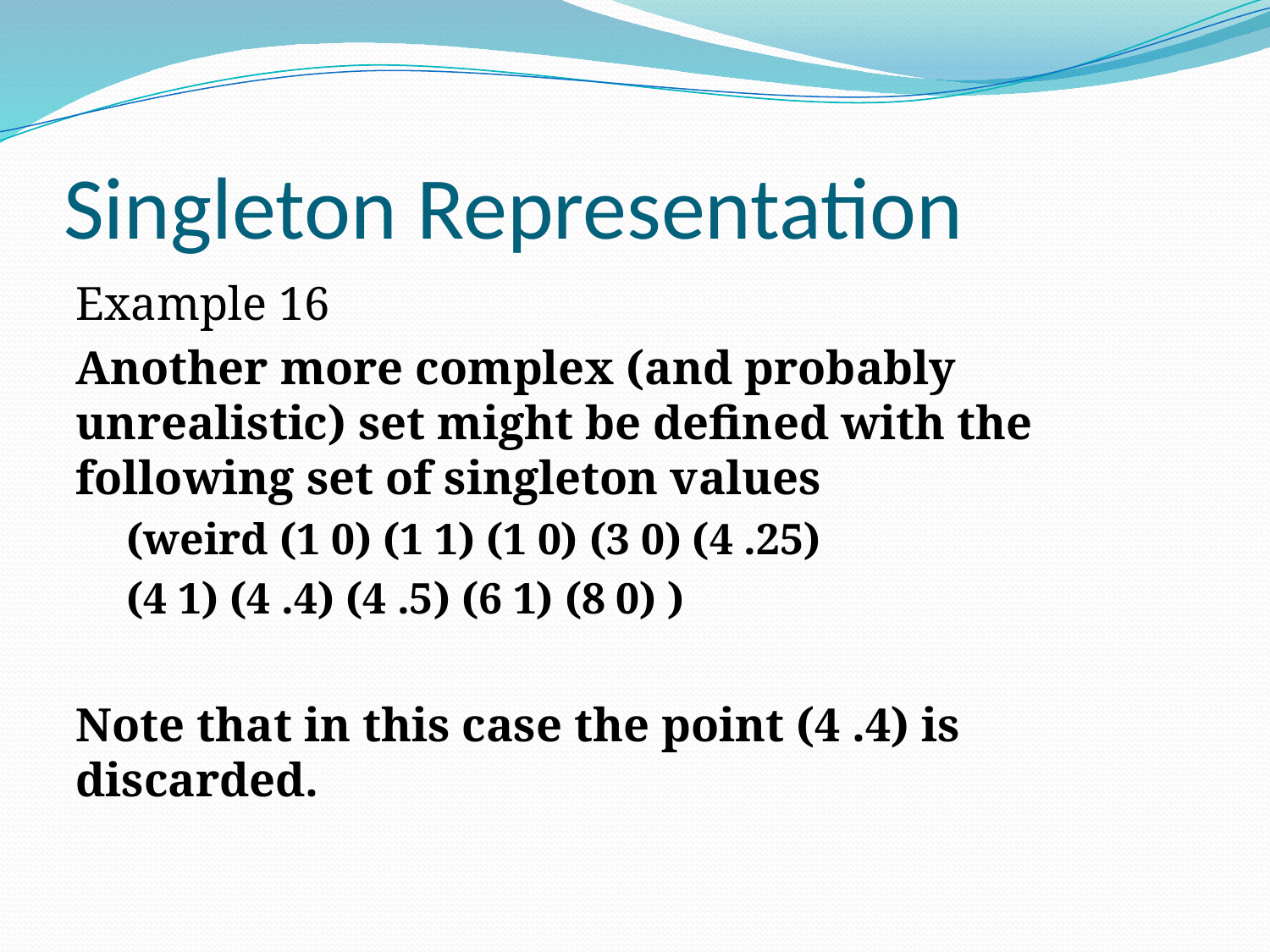

# Singleton Representation
Example 16
Another more complex (and probably unrealistic) set might be defined with the following set of singleton values
(weird (1 0) (1 1) (1 0) (3 0) (4 .25)
(4 1) (4 .4) (4 .5) (6 1) (8 0) )

Note that in this case the point (4 .4) is discarded.